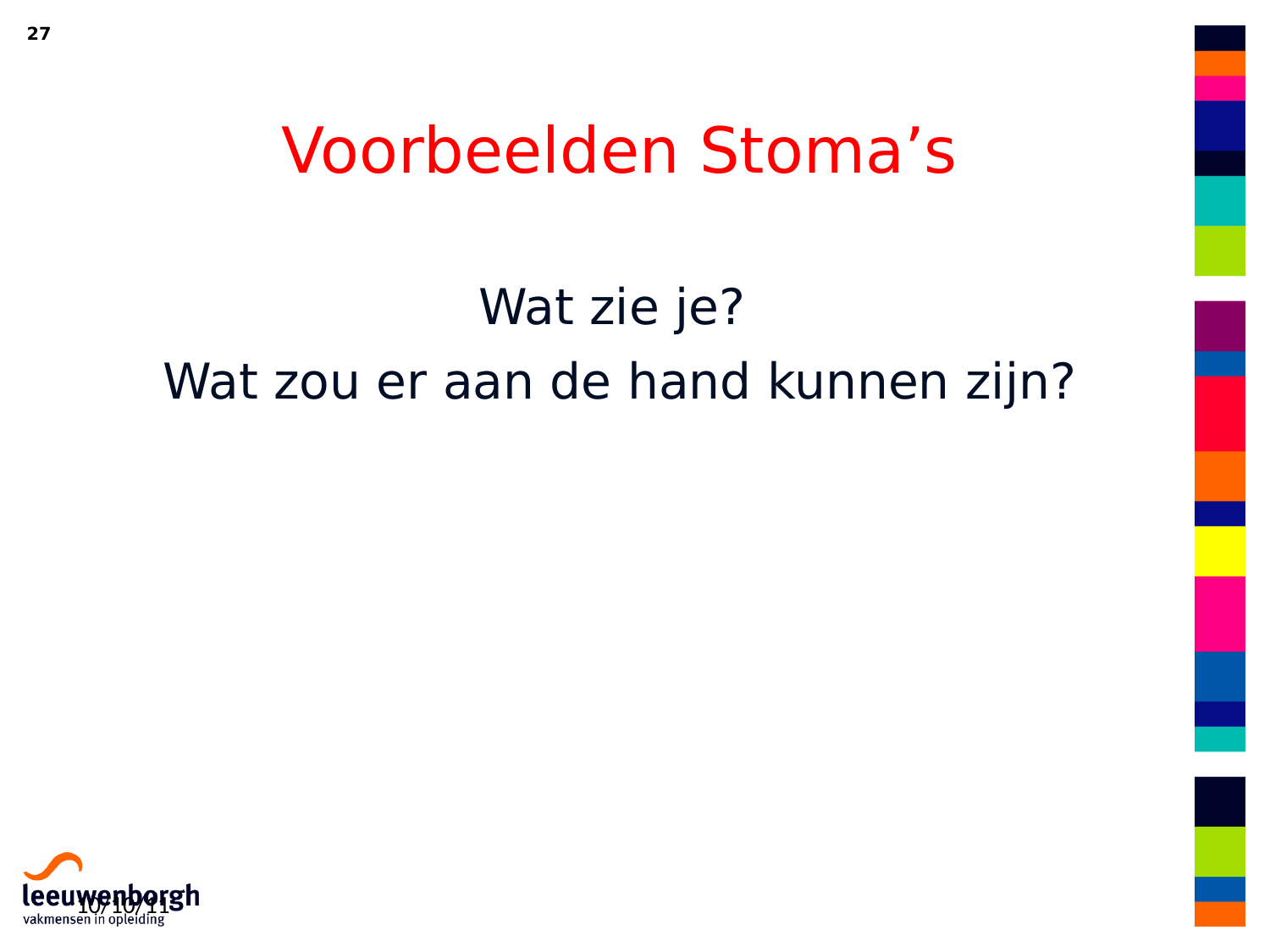

Voorbeelden Stoma’s

Wat zie je?
Wat zou er aan de hand kunnen zijn?
#
10/10/11